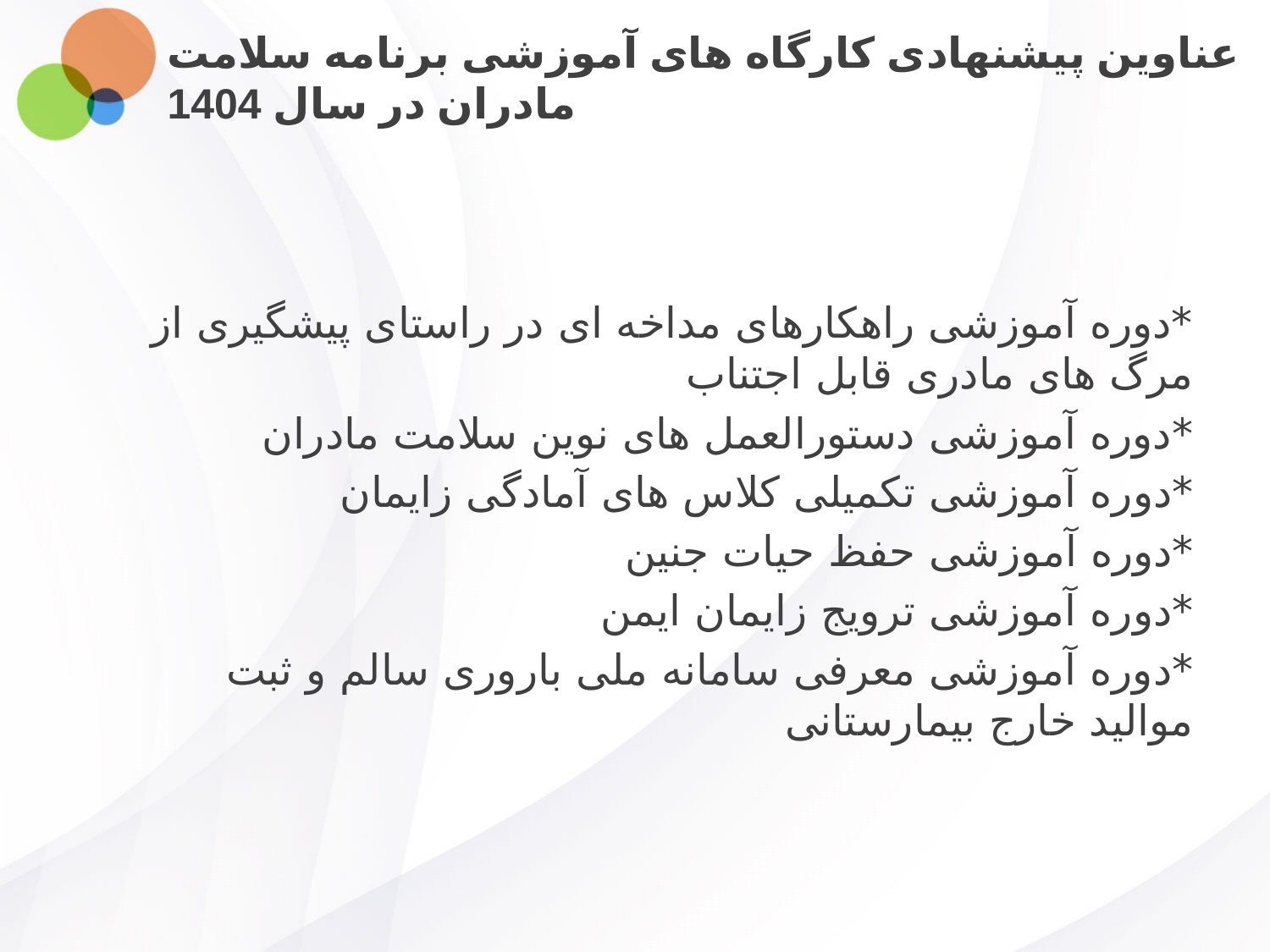

# عناوین پیشنهادی کارگاه های آموزشی برنامه سلامت مادران در سال 1404

*دوره آموزشی راهکارهای مداخه ای در راستای پیشگیری از مرگ های مادری قابل اجتناب
*دوره آموزشی دستورالعمل های نوین سلامت مادران
*دوره آموزشی تکمیلی کلاس های آمادگی زایمان
*دوره آموزشی حفظ حیات جنین
*دوره آموزشی ترویج زایمان ایمن
*دوره آموزشی معرفی سامانه ملی باروری سالم و ثبت موالید خارج بیمارستانی